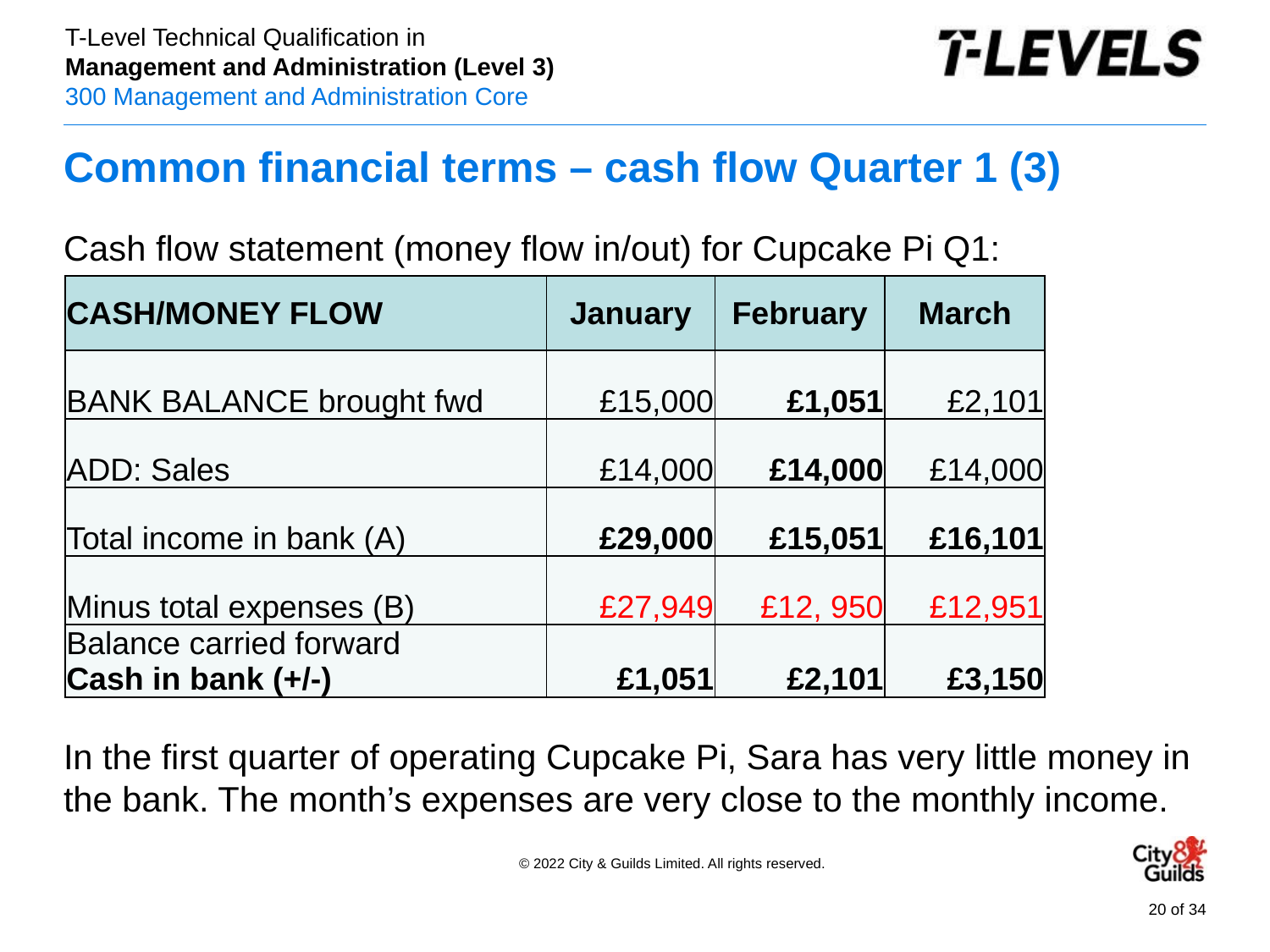

# Common financial terms – cash flow Quarter 1 (3)
Cash flow statement (money flow in/out) for Cupcake Pi Q1:

In the first quarter of operating Cupcake Pi, Sara has very little money in the bank. The month’s expenses are very close to the monthly income.

| CASH/MONEY FLOW | January | February | March |
| --- | --- | --- | --- |
| BANK BALANCE brought fwd | £15,000 | £1,051 | £2,101 |
| ADD: Sales | £14,000 | £14,000 | £14,000 |
| Total income in bank (A) | £29,000 | £15,051 | £16,101 |
| Minus total expenses (B) | £27,949 | £12, 950 | £12,951 |
| Balance carried forward Cash in bank (+/-) | £1,051 | £2,101 | £3,150 |